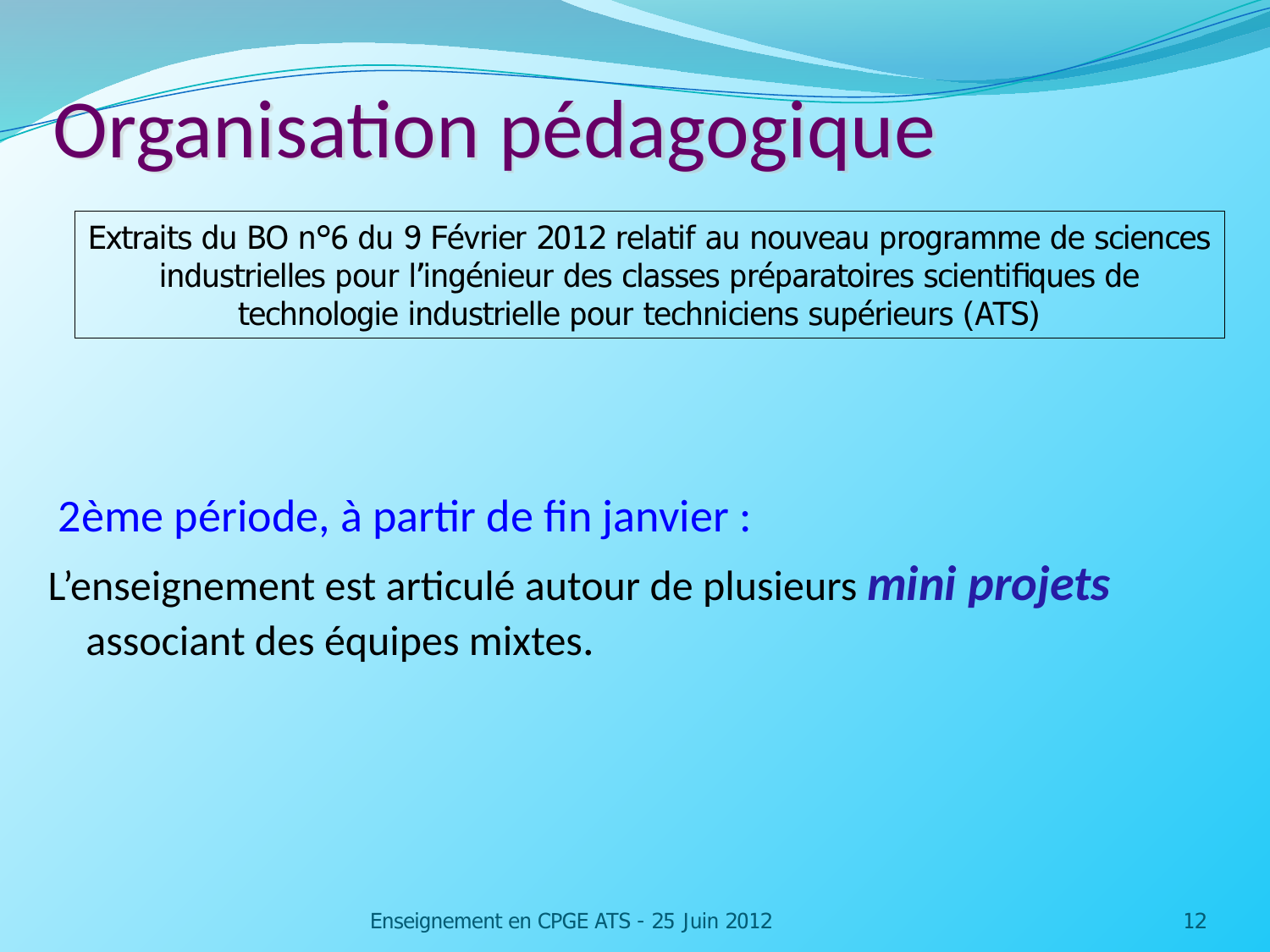

# Organisation pédagogique
Extraits du BO n°6 du 9 Février 2012 relatif au nouveau programme de sciences industrielles pour l’ingénieur des classes préparatoires scientifiques de technologie industrielle pour techniciens supérieurs (ATS)
 2ème période, à partir de fin janvier :
L’enseignement est articulé autour de plusieurs mini projets associant des équipes mixtes.
Enseignement en CPGE ATS - 25 Juin 2012
12